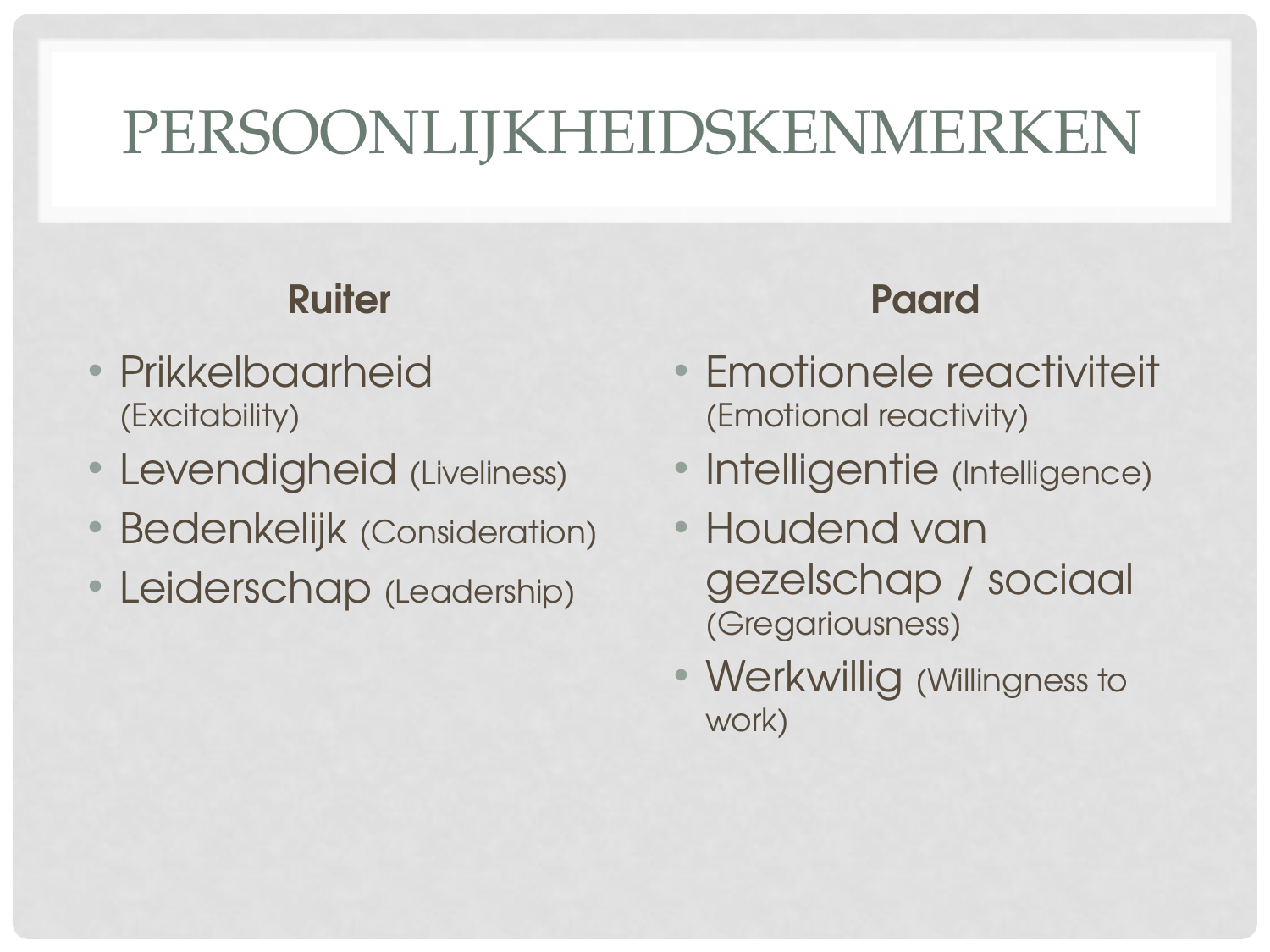

# Persoonlijkheidskenmerken
Ruiter
Paard
Prikkelbaarheid (Excitability)
Levendigheid (Liveliness)
Bedenkelijk (Consideration)
Leiderschap (Leadership)
Emotionele reactiviteit (Emotional reactivity)
Intelligentie (Intelligence)
Houdend van gezelschap / sociaal (Gregariousness)
Werkwillig (Willingness to work)